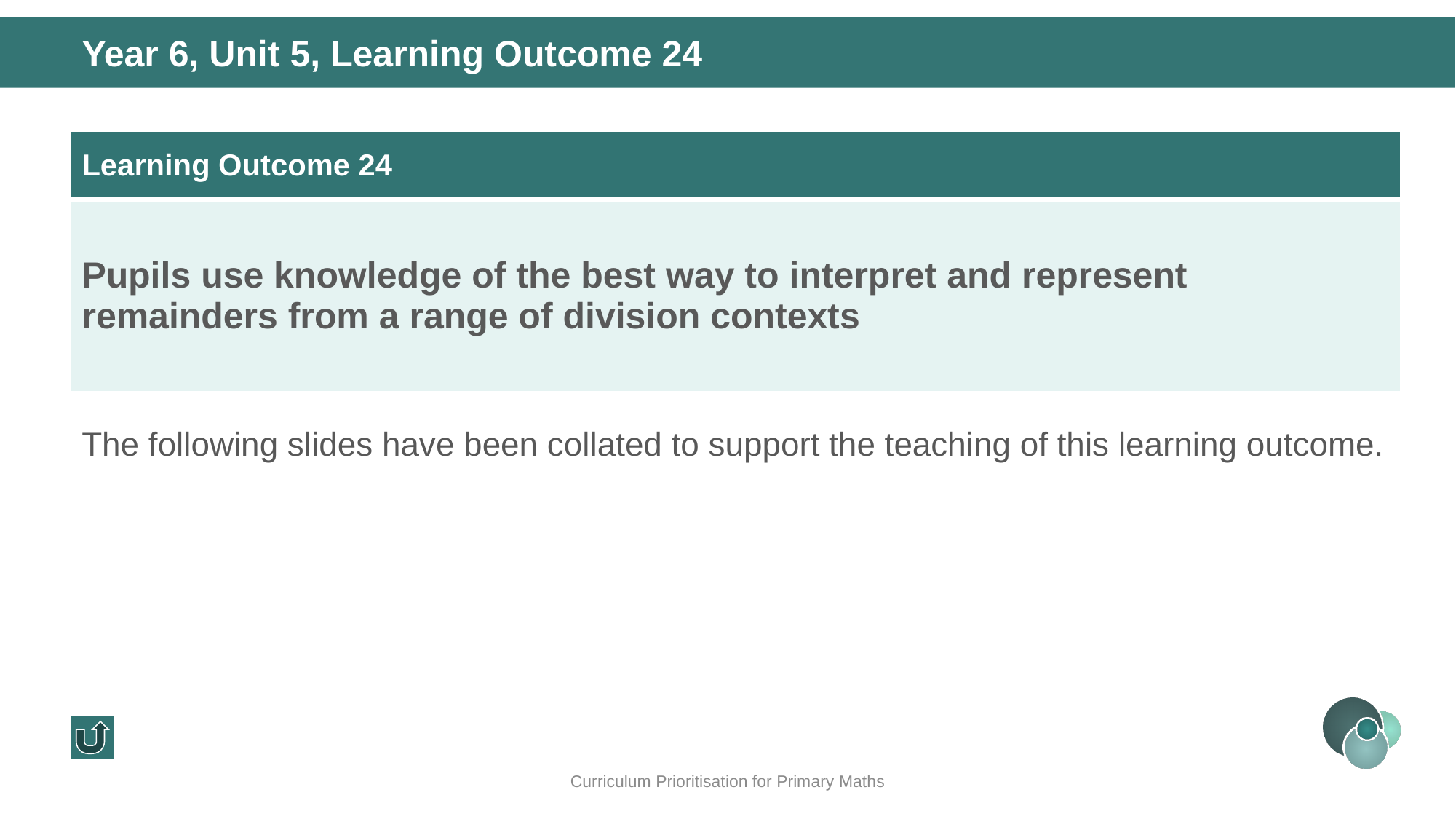

Year 6, Unit 5, Learning Outcome 24
| Learning Outcome 24 |
| --- |
| Pupils use knowledge of the best way to interpret and represent remainders from a range of division contexts |
The following slides have been collated to support the teaching of this learning outcome.

Curriculum Prioritisation for Primary Maths